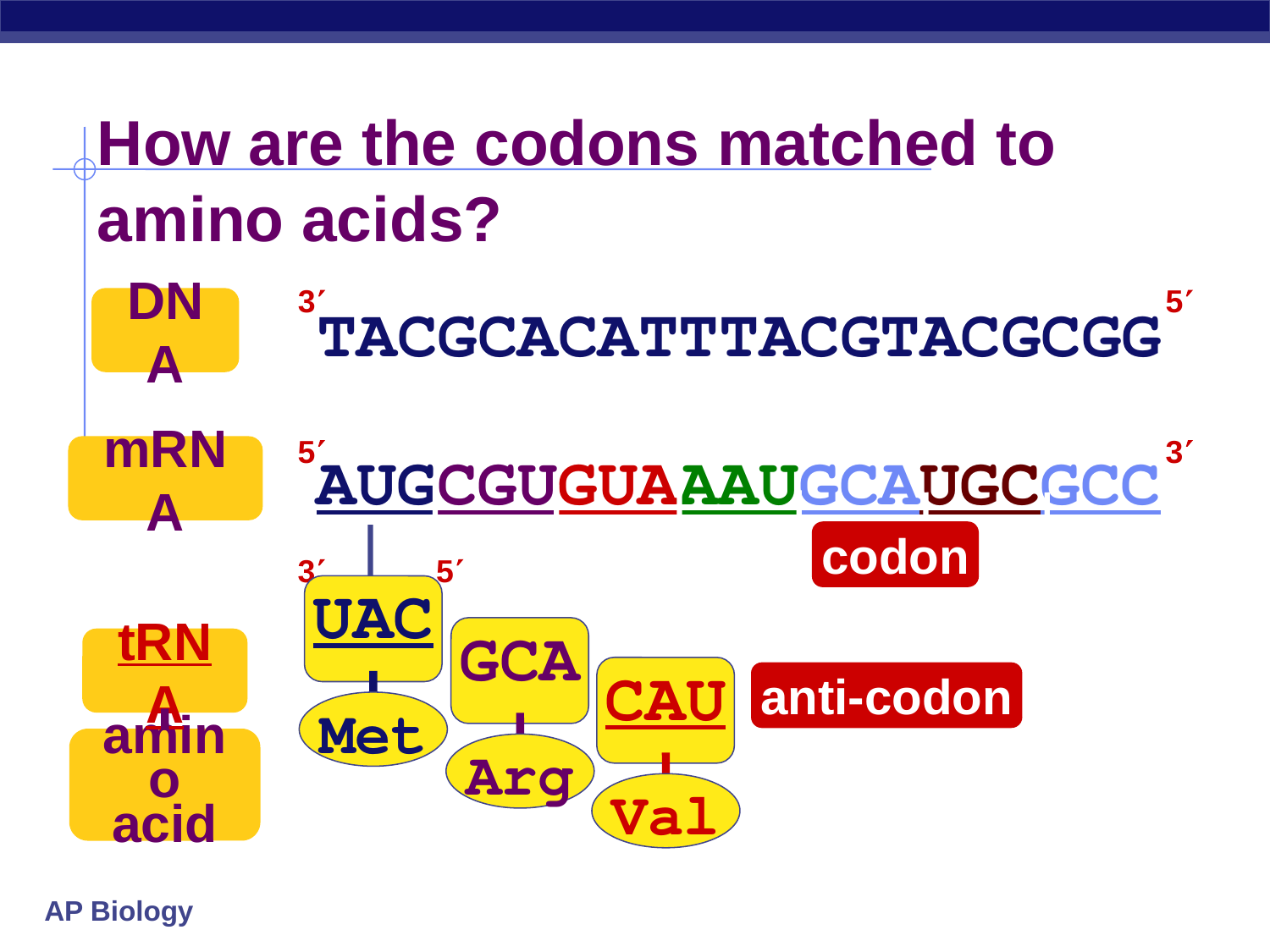

# How are the codons matched to amino acids?
3′
5′
TACGCACATTTACGTACGCGG
DNA
5′
3′
AUGCGUGUAAAUGCAUGCGCC
mRNA

codon

3′
5′
UAC

Met
GCA

Arg
tRNA
CAU

Val
anti-codon

amino
acid